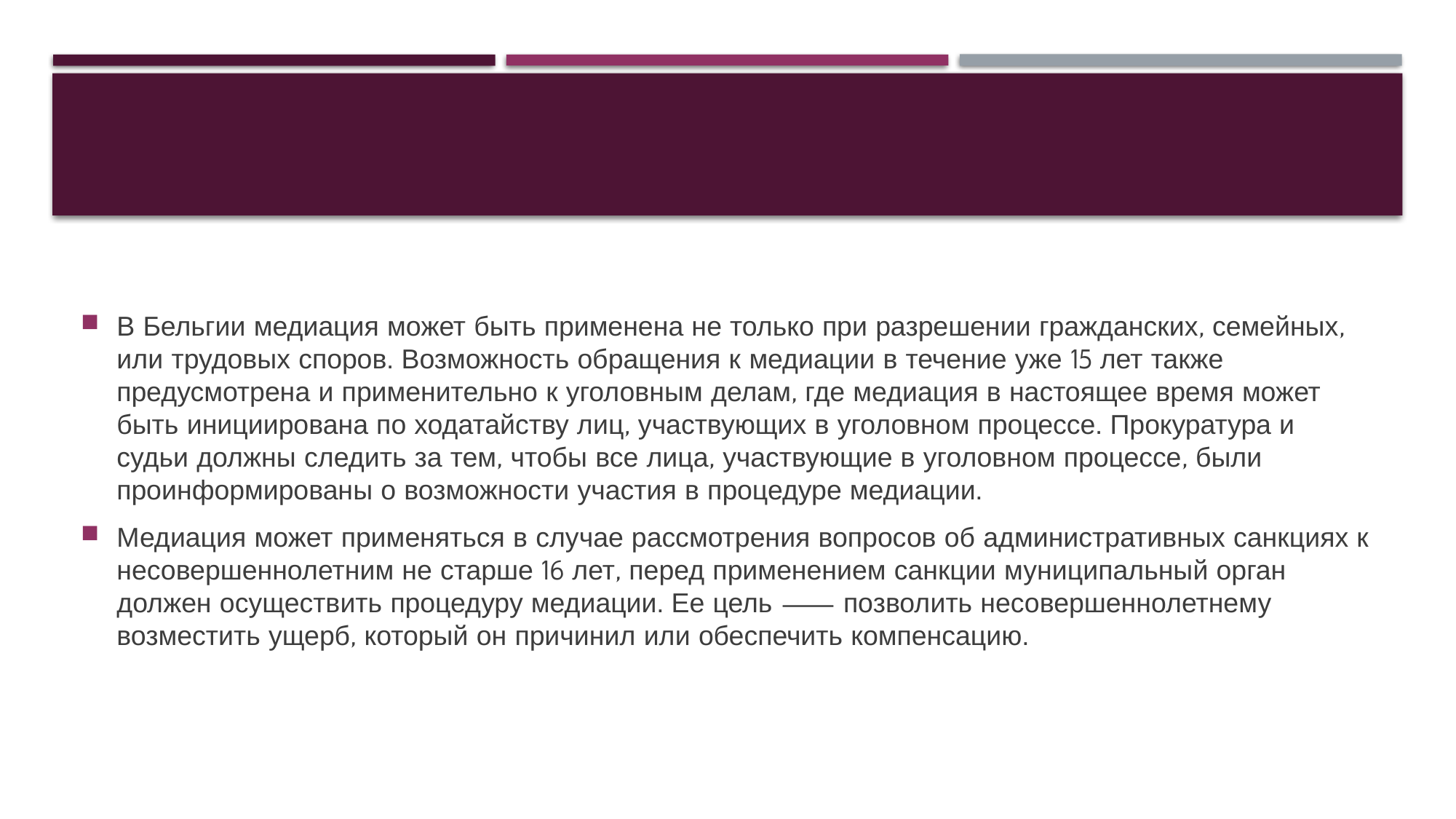

#
В Бельгии медиация может быть применена не только при разрешении гражданских, семейных, или трудовых споров. Возможность обращения к медиации в течение уже 15 лет также предусмотрена и применительно к уголовным делам, где медиация в настоящее время может быть инициирована по ходатайству лиц, участвующих в уголовном процессе. Прокуратура и судьи должны следить за тем, чтобы все лица, участвующие в уголовном процессе, были проинформированы о возможности участия в процедуре медиации.
Медиация может применяться в случае рассмотрения вопросов об административных санкциях к несовершеннолетним не старше 16 лет, перед применением санкции муниципальный орган должен осуществить процедуру медиации. Ее цель ― позволить несовершеннолетнему возместить ущерб, который он причинил или обеспечить компенсацию.